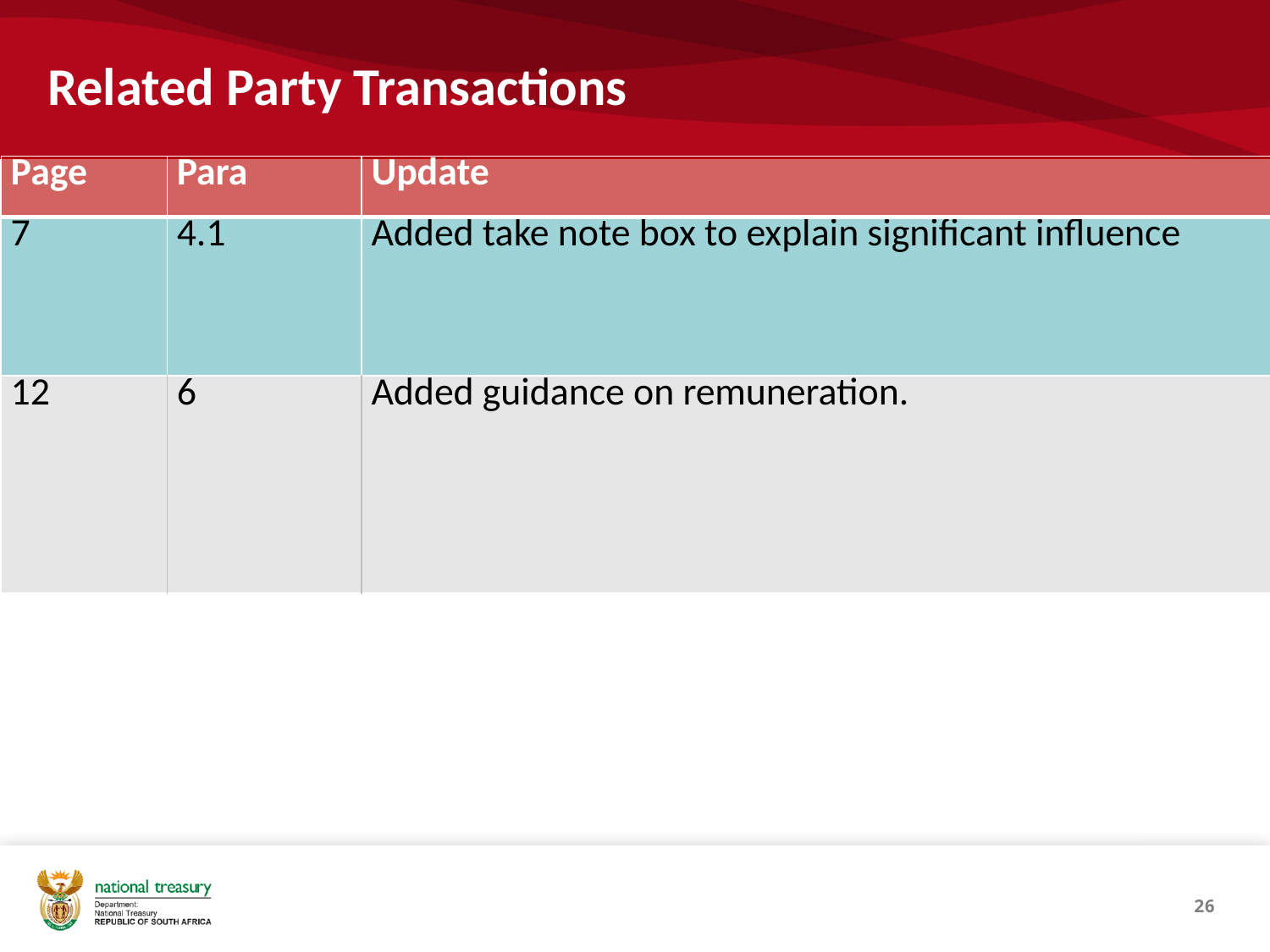

# Related Party Transactions
| Page | Para | Update |
| --- | --- | --- |
| 7 | 4.1 | Added take note box to explain significant influence |
| 12 | 6 | Added guidance on remuneration. |

26